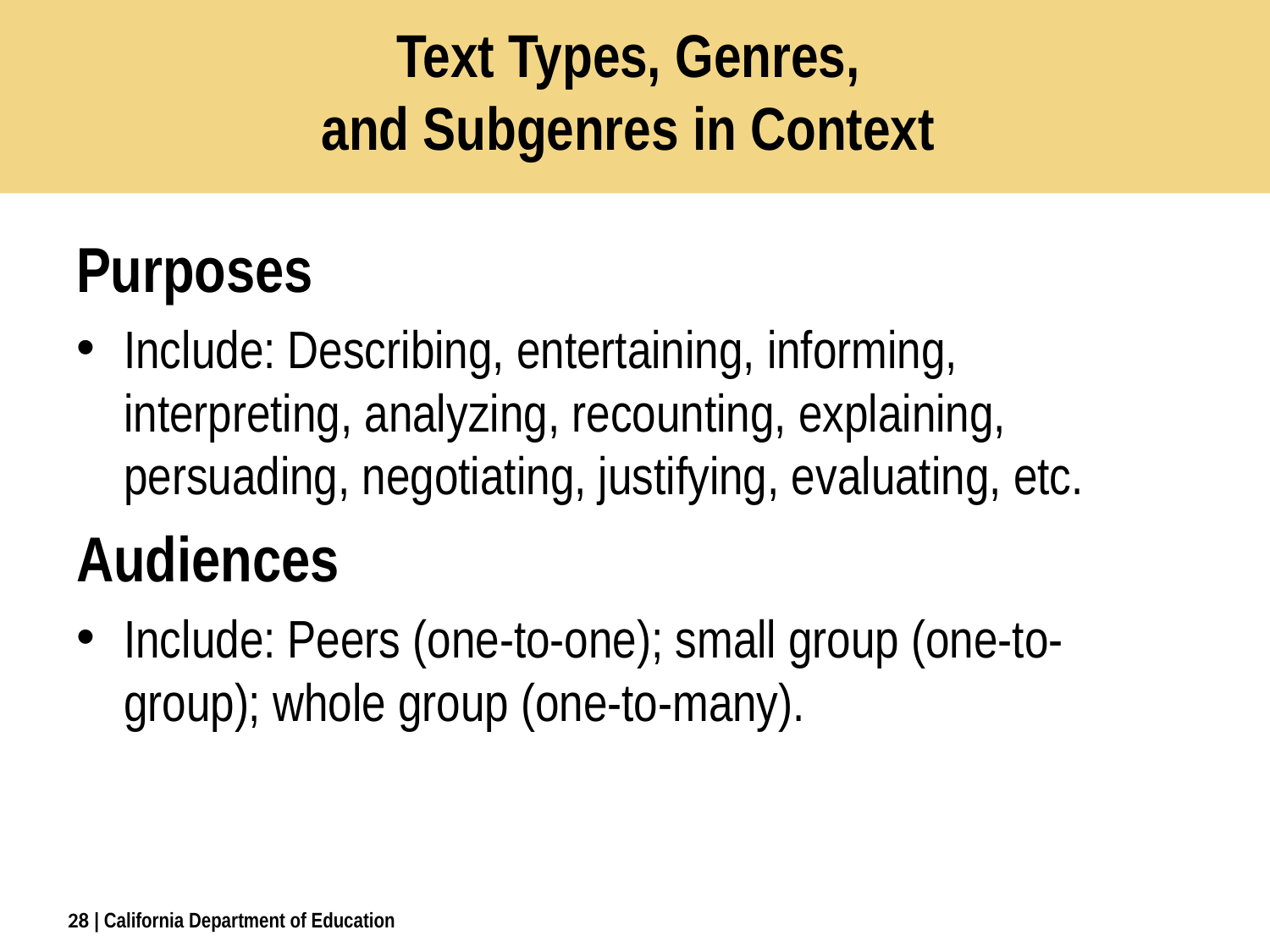

# Text Types, Genres, and Subgenres in Context
Purposes
Include: Describing, entertaining, informing, interpreting, analyzing, recounting, explaining, persuading, negotiating, justifying, evaluating, etc.
Audiences
Include: Peers (one-to-one); small group (one-to-group); whole group (one-to-many).

28
| California Department of Education